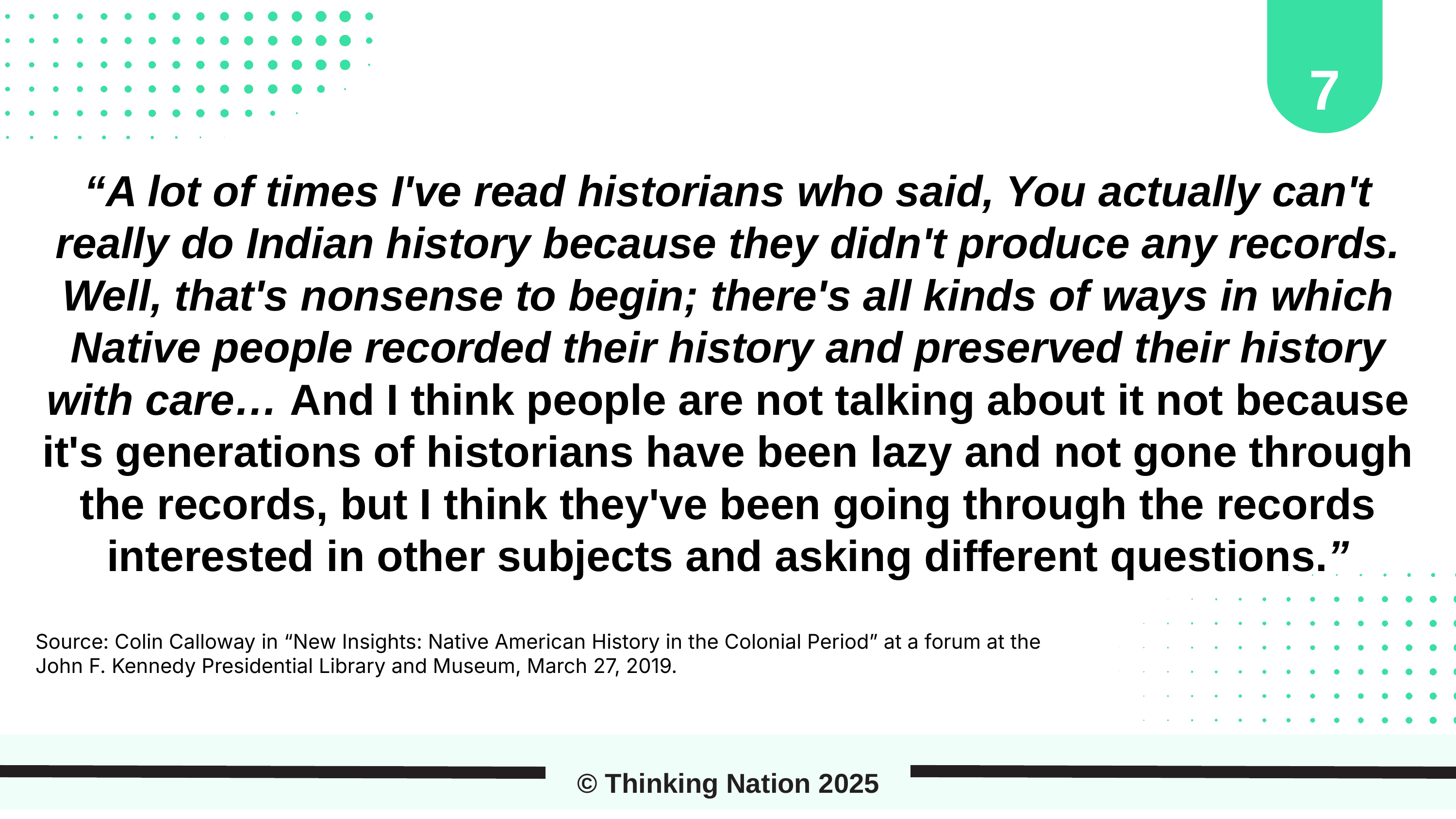

7
“A lot of times I've read historians who said, You actually can't really do Indian history because they didn't produce any records. Well, that's nonsense to begin; there's all kinds of ways in which Native people recorded their history and preserved their history with care… And I think people are not talking about it not because it's generations of historians have been lazy and not gone through the records, but I think they've been going through the records interested in other subjects and asking different questions.”

Source: Colin Calloway in “New Insights: Native American History in the Colonial Period” at a forum at the
John F. Kennedy Presidential Library and Museum, March 27, 2019.

© Thinking Nation 2025